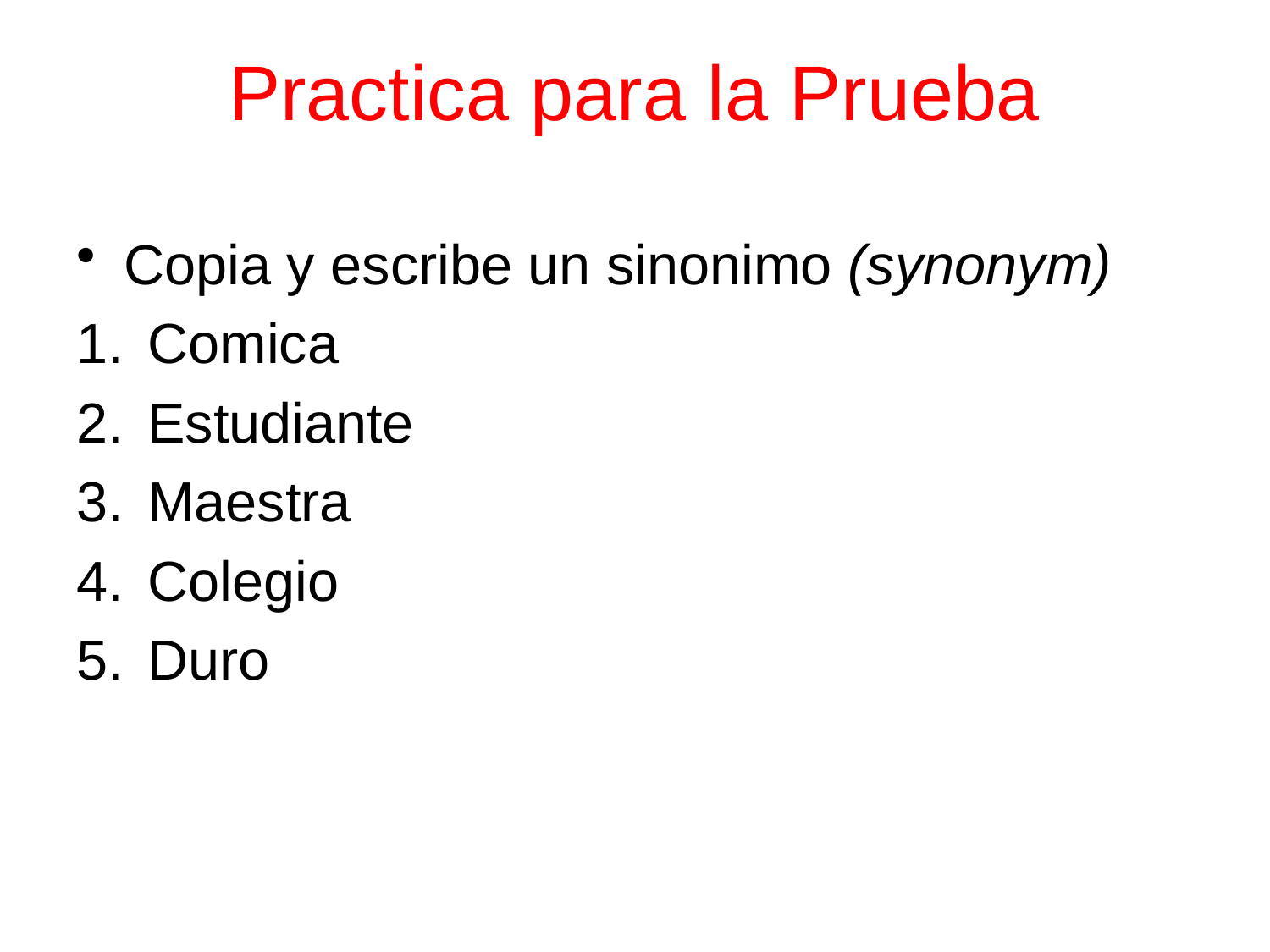

Practica para la Prueba
Copia y escribe un sinonimo (synonym)
Comica
Estudiante
Maestra
Colegio
Duro